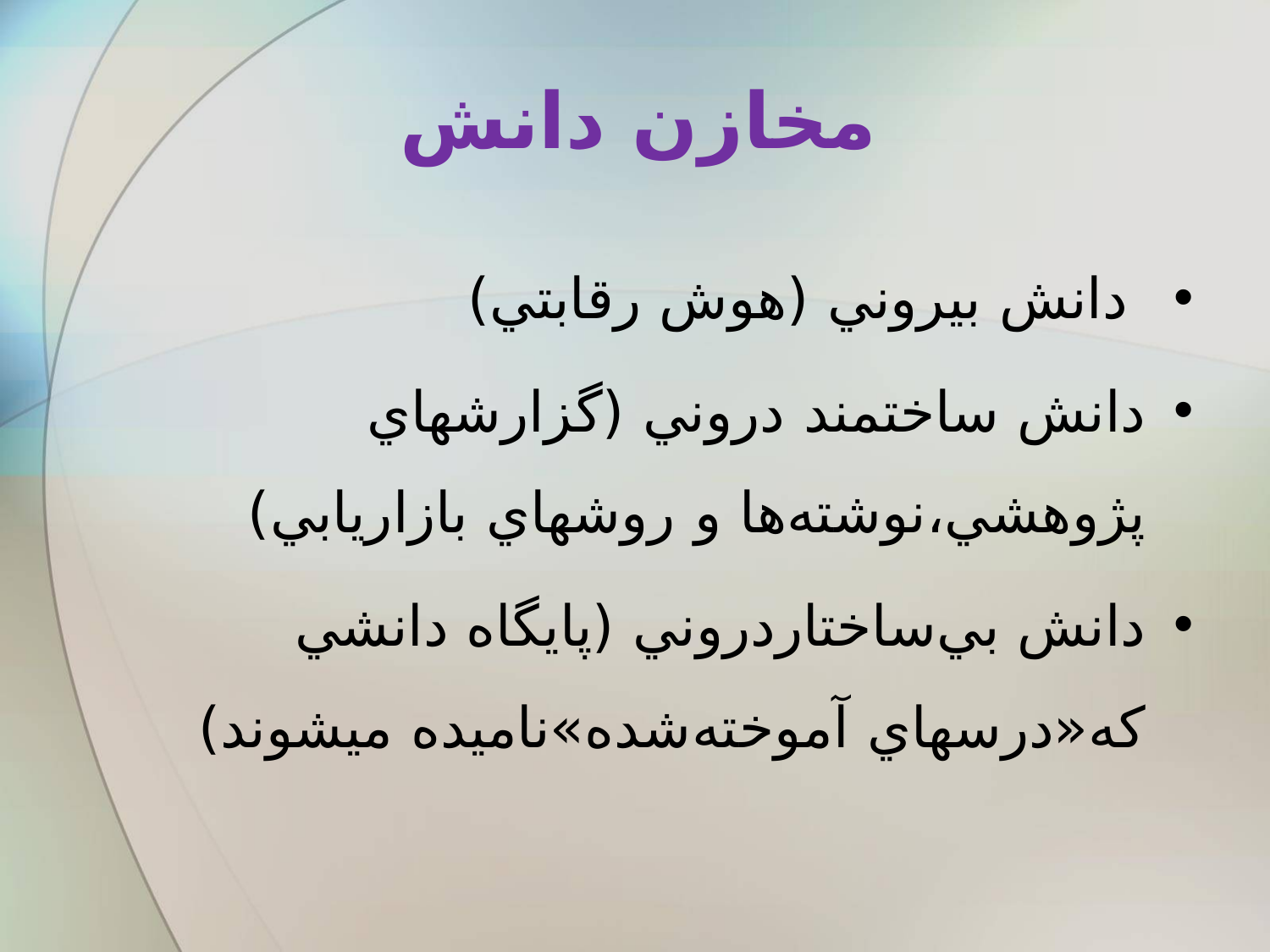

# مخازن دانش
 دانش بيروني (هوش رقابتي)
دانش ساختمند دروني (گزارشهاي پژوهشي،نوشته‌ها و روشهاي بازاريابي)
دانش بي‌ساختاردروني (پايگاه دانشي كه«درسهاي آموخته‌شده»ناميده ميشوند)